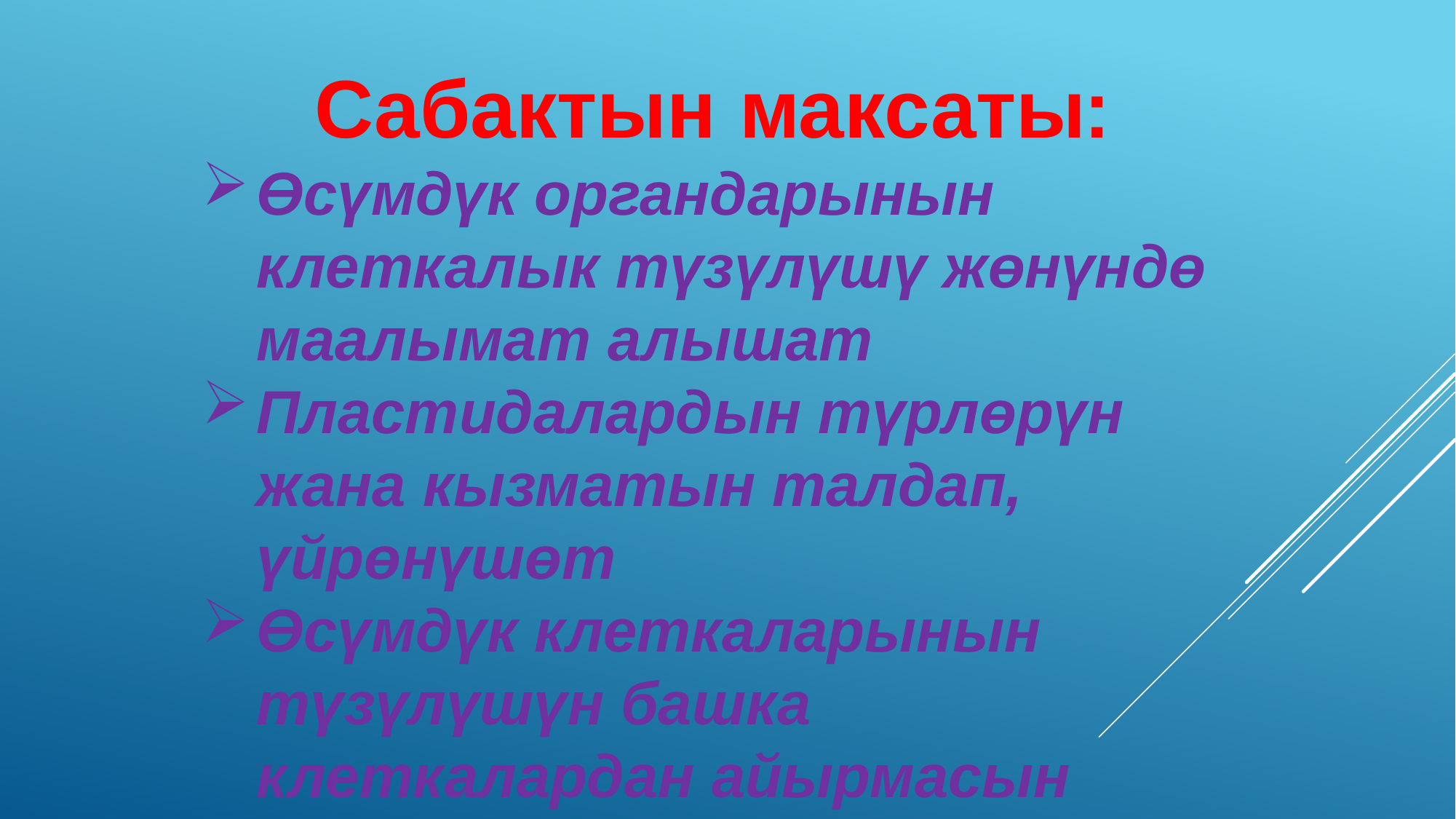

Сабактын максаты:
Өсүмдүк органдарынын клеткалык түзүлүшү жөнүндө маалымат алышат
Пластидалардын түрлөрүн жана кызматын талдап, үйрөнүшөт
Өсүмдүк клеткаларынын түзүлүшүн башка клеткалардан айырмасын билишет